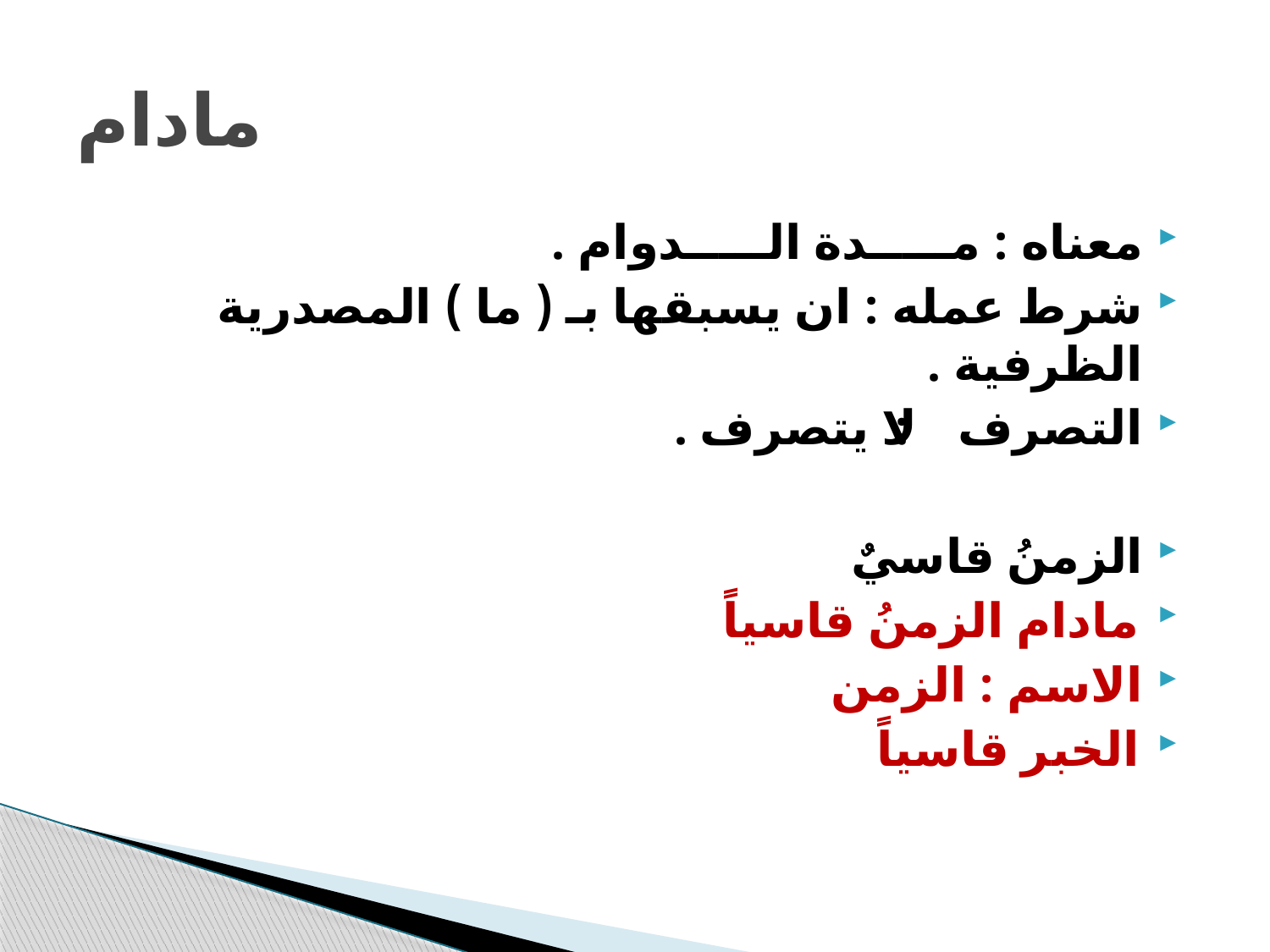

# مادام
معناه : مـــــدة الـــــدوام .
شرط عمله : ان يسبقها بـ ( ما ) المصدرية الظرفية .
التصرف : لا يتصرف .

الزمنُ قاسيٌ
مادام الزمنُ قاسياً
الاسم : الزمن
الخبر قاسياً